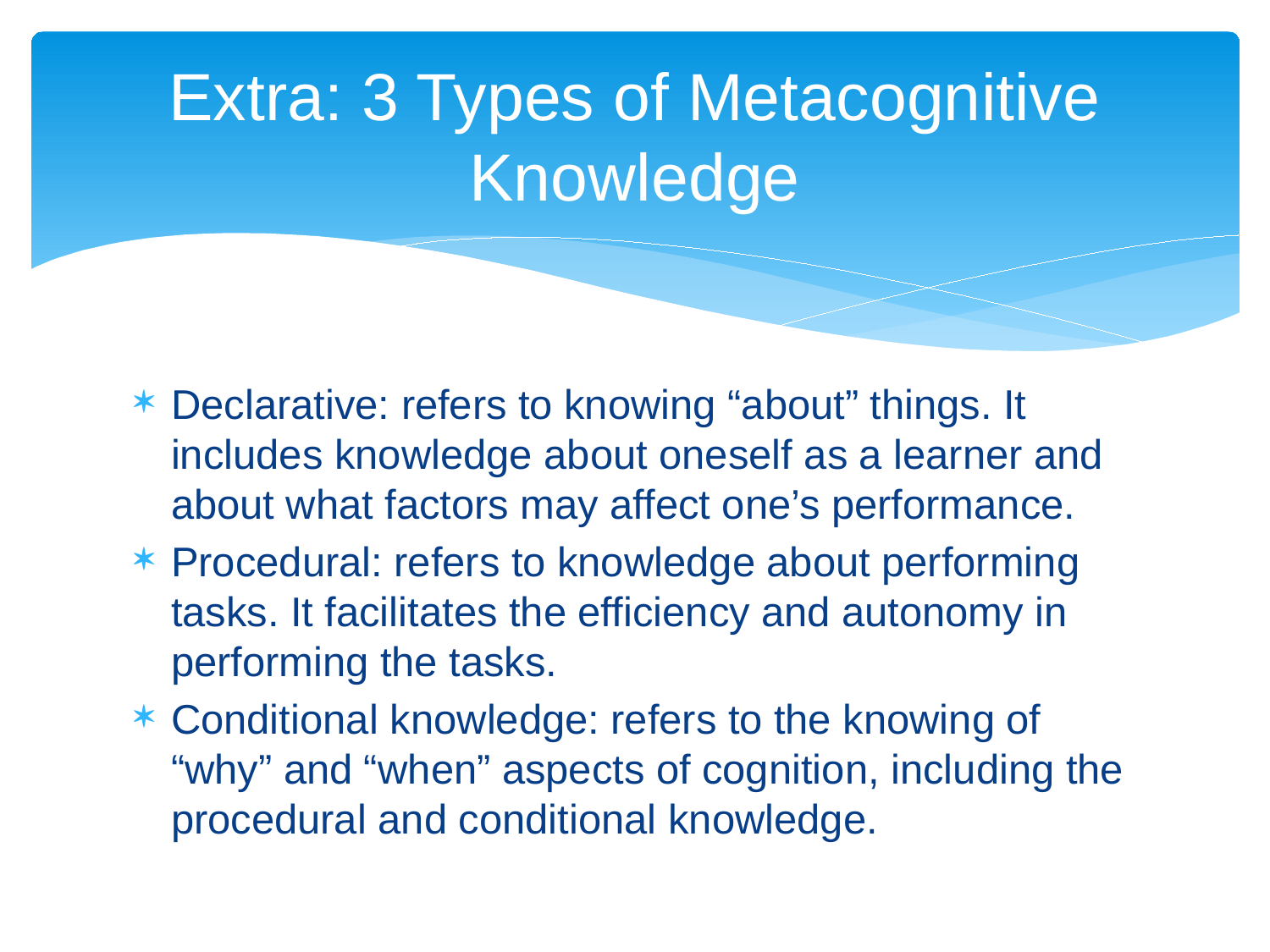

# Extra: 3 Types of Metacognitive Knowledge
Declarative: refers to knowing “about” things. It includes knowledge about oneself as a learner and about what factors may affect one’s performance.
Procedural: refers to knowledge about performing tasks. It facilitates the efficiency and autonomy in performing the tasks.
Conditional knowledge: refers to the knowing of “why” and “when” aspects of cognition, including the procedural and conditional knowledge.